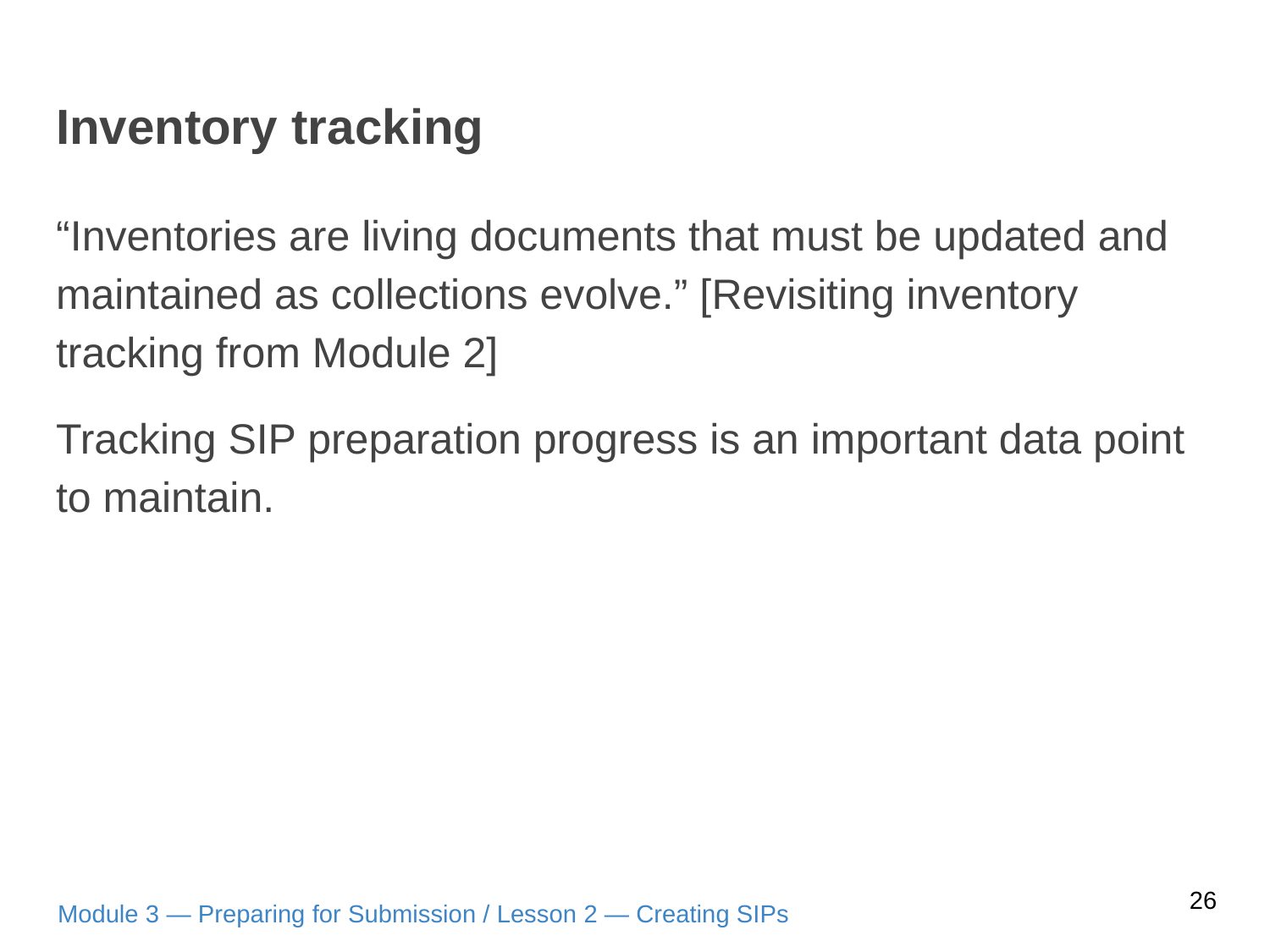

# Inventory tracking
“Inventories are living documents that must be updated and maintained as collections evolve.” [Revisiting inventory tracking from Module 2]
Tracking SIP preparation progress is an important data point to maintain.
26
Module 3 — Preparing for Submission / Lesson 2 — Creating SIPs